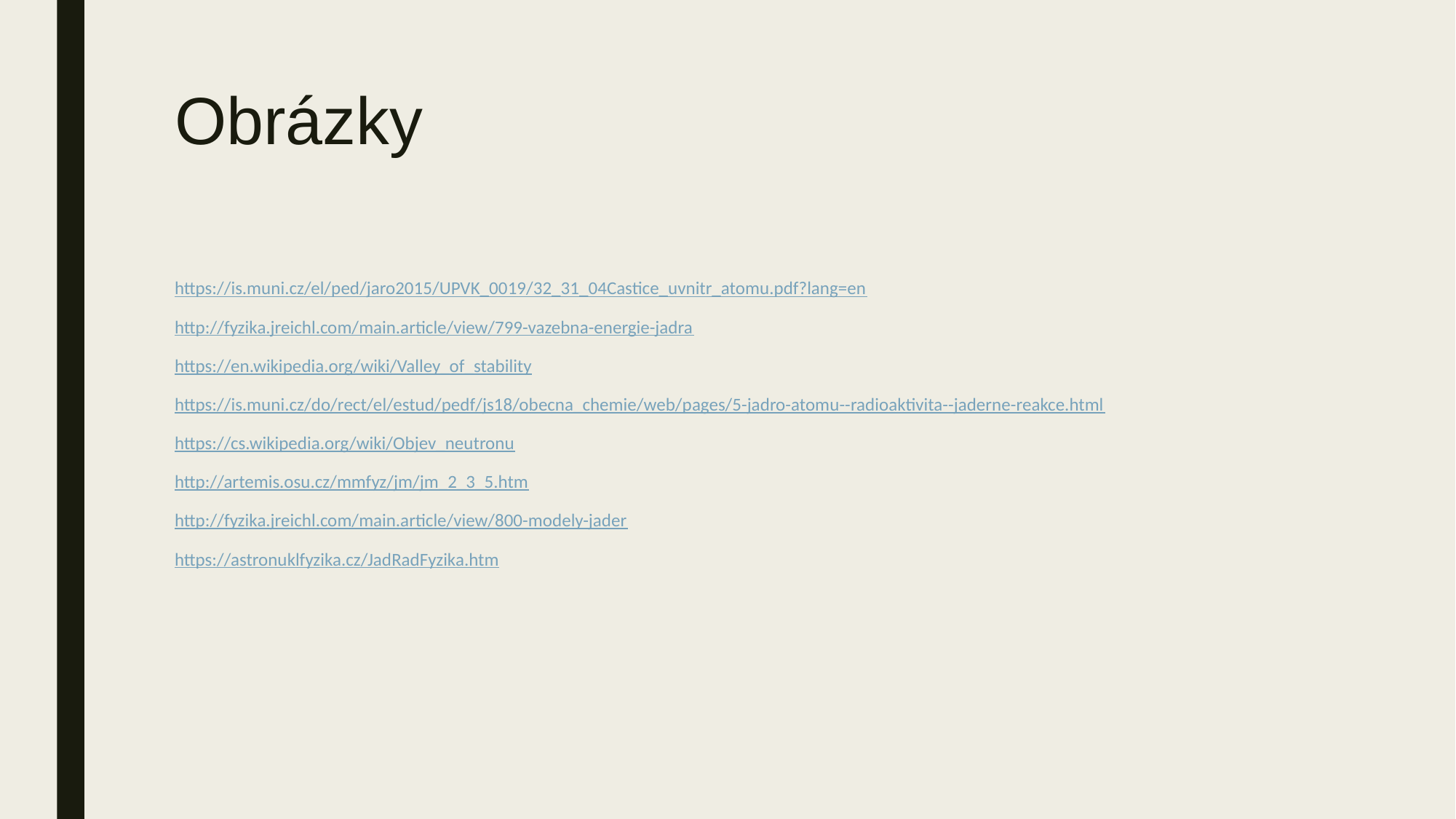

# Obrázky
https://is.muni.cz/el/ped/jaro2015/UPVK_0019/32_31_04Castice_uvnitr_atomu.pdf?lang=en
http://fyzika.jreichl.com/main.article/view/799-vazebna-energie-jadra
https://en.wikipedia.org/wiki/Valley_of_stability
https://is.muni.cz/do/rect/el/estud/pedf/js18/obecna_chemie/web/pages/5-jadro-atomu--radioaktivita--jaderne-reakce.html
https://cs.wikipedia.org/wiki/Objev_neutronu
http://artemis.osu.cz/mmfyz/jm/jm_2_3_5.htm
http://fyzika.jreichl.com/main.article/view/800-modely-jader
https://astronuklfyzika.cz/JadRadFyzika.htm